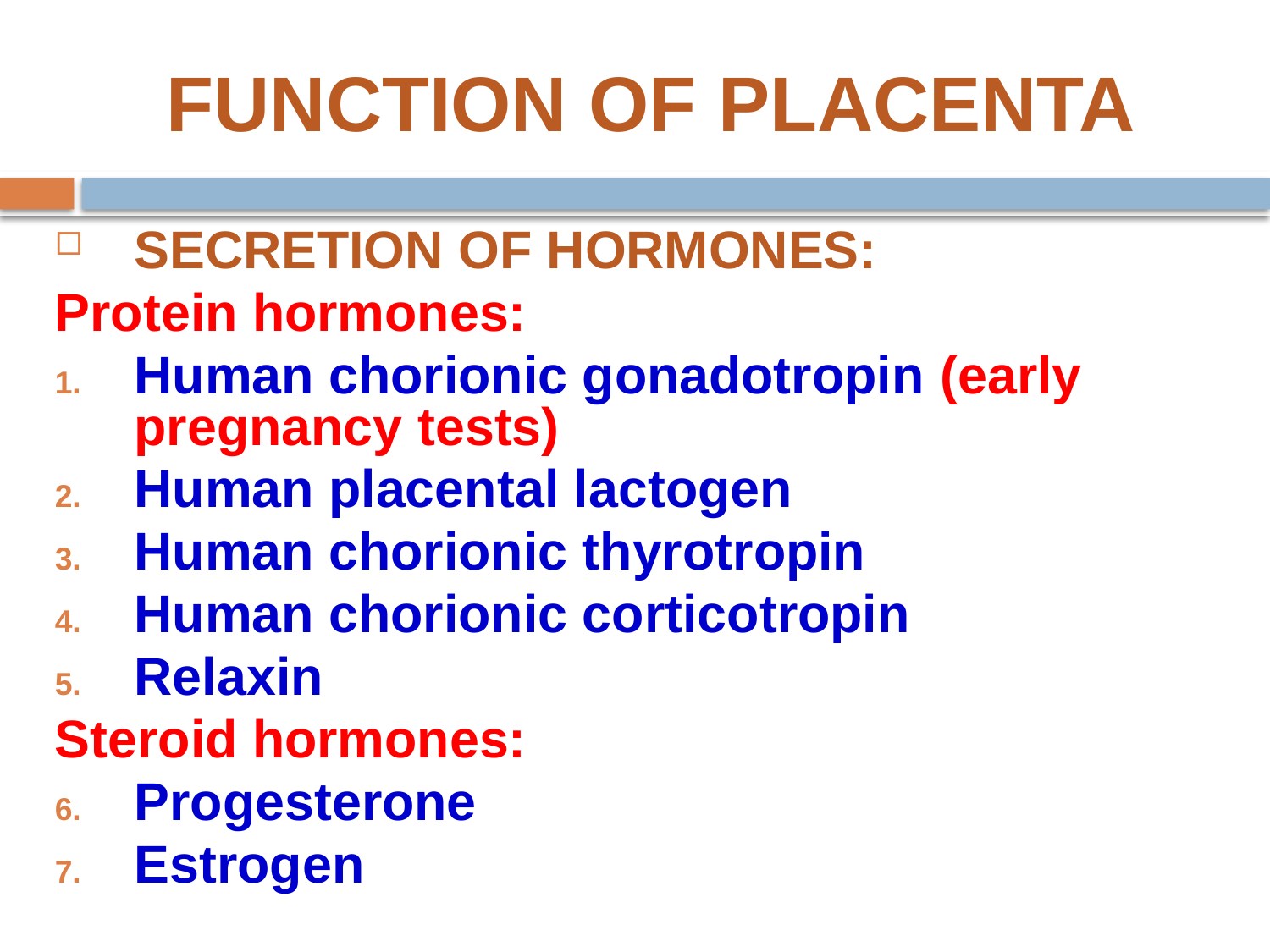

# FUNCTION OF PLACENTA
SECRETION OF HORMONES:
Protein hormones:
Human chorionic gonadotropin (early pregnancy tests)
Human placental lactogen
Human chorionic thyrotropin
Human chorionic corticotropin
Relaxin
Steroid hormones:
Progesterone
Estrogen